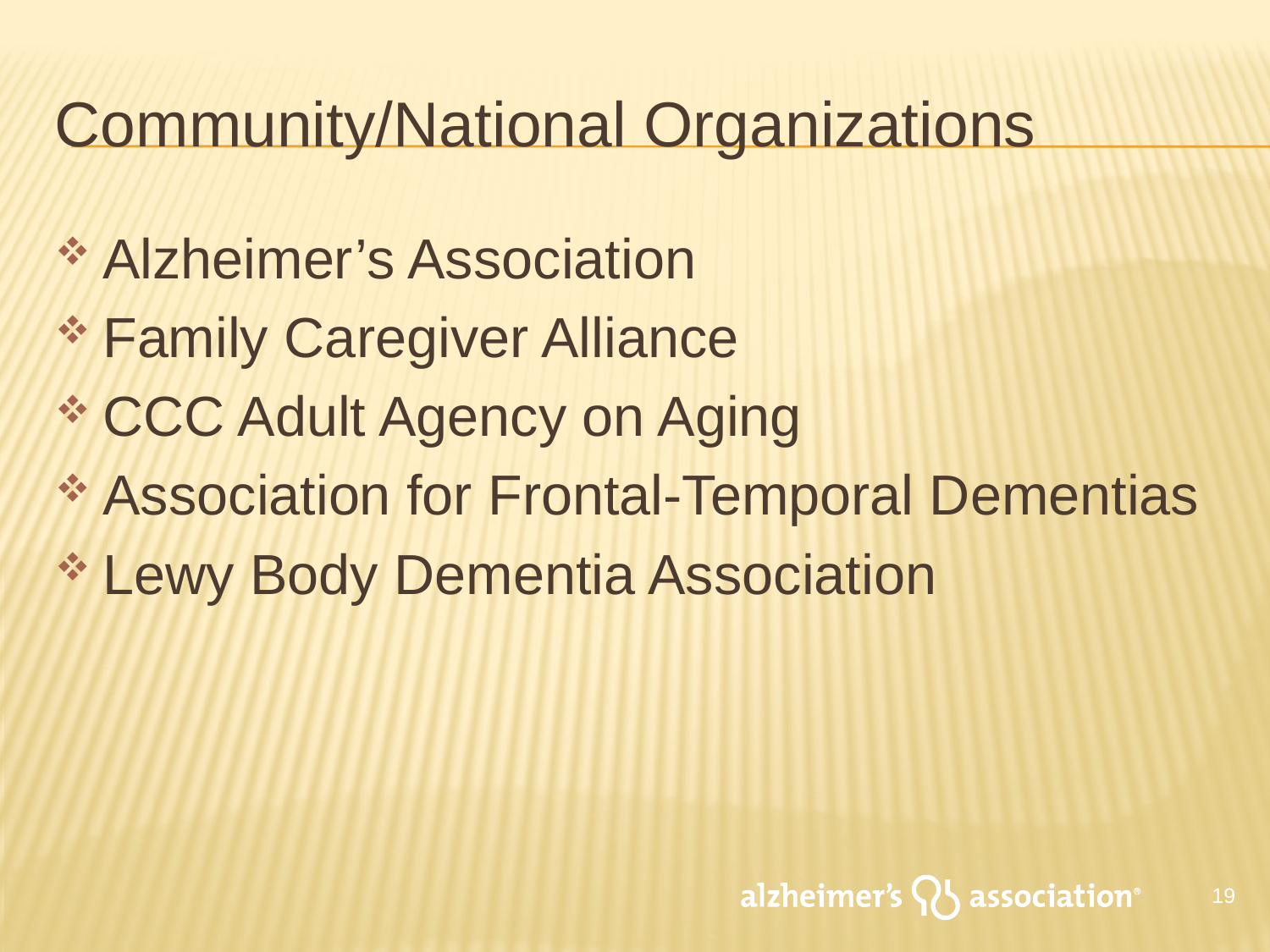

# Community/National Organizations
Alzheimer’s Association
Family Caregiver Alliance
CCC Adult Agency on Aging
Association for Frontal-Temporal Dementias
Lewy Body Dementia Association

19